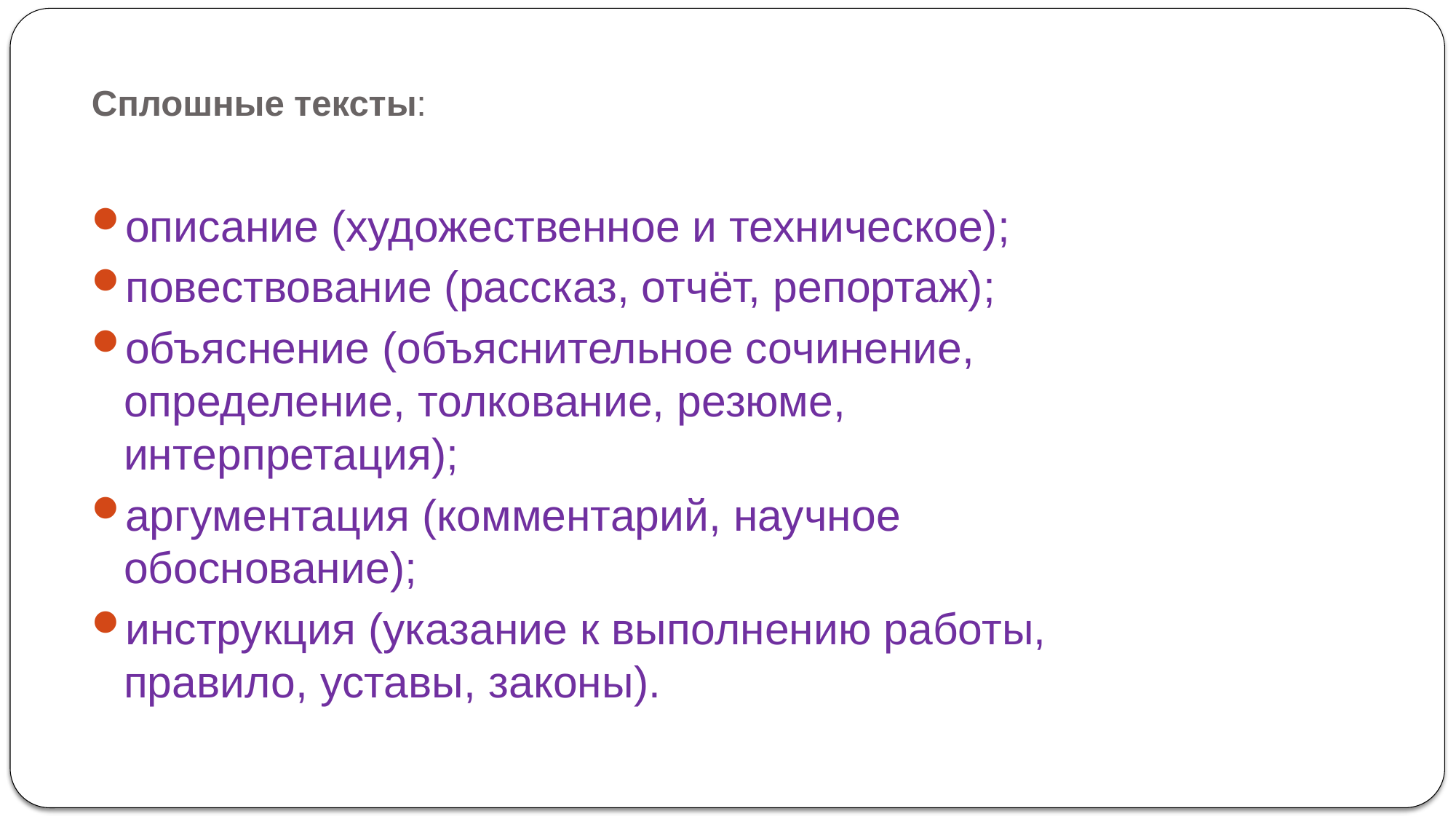

# Сплошные тексты:

описание (художественное и техническое);
повествование (рассказ, отчёт, репортаж);
объяснение (объяснительное сочинение, определение, толкование, резюме, интерпретация);
аргументация (комментарий, научное обоснование);
инструкция (указание к выполнению работы, правило, уставы, законы).